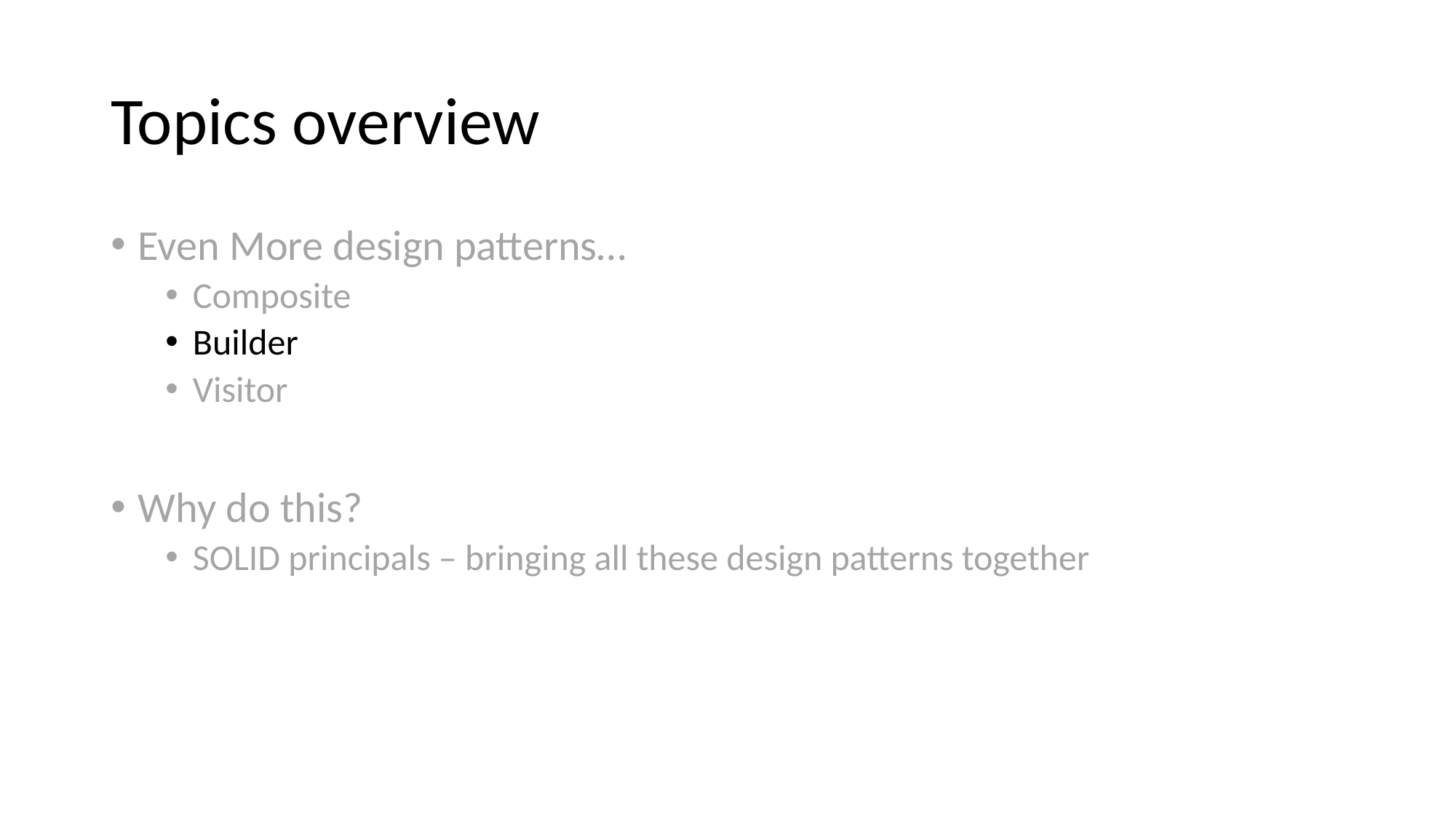

# Topics overview
Even More design patterns…
Composite
Builder
Visitor

Why do this?
SOLID principals – bringing all these design patterns together